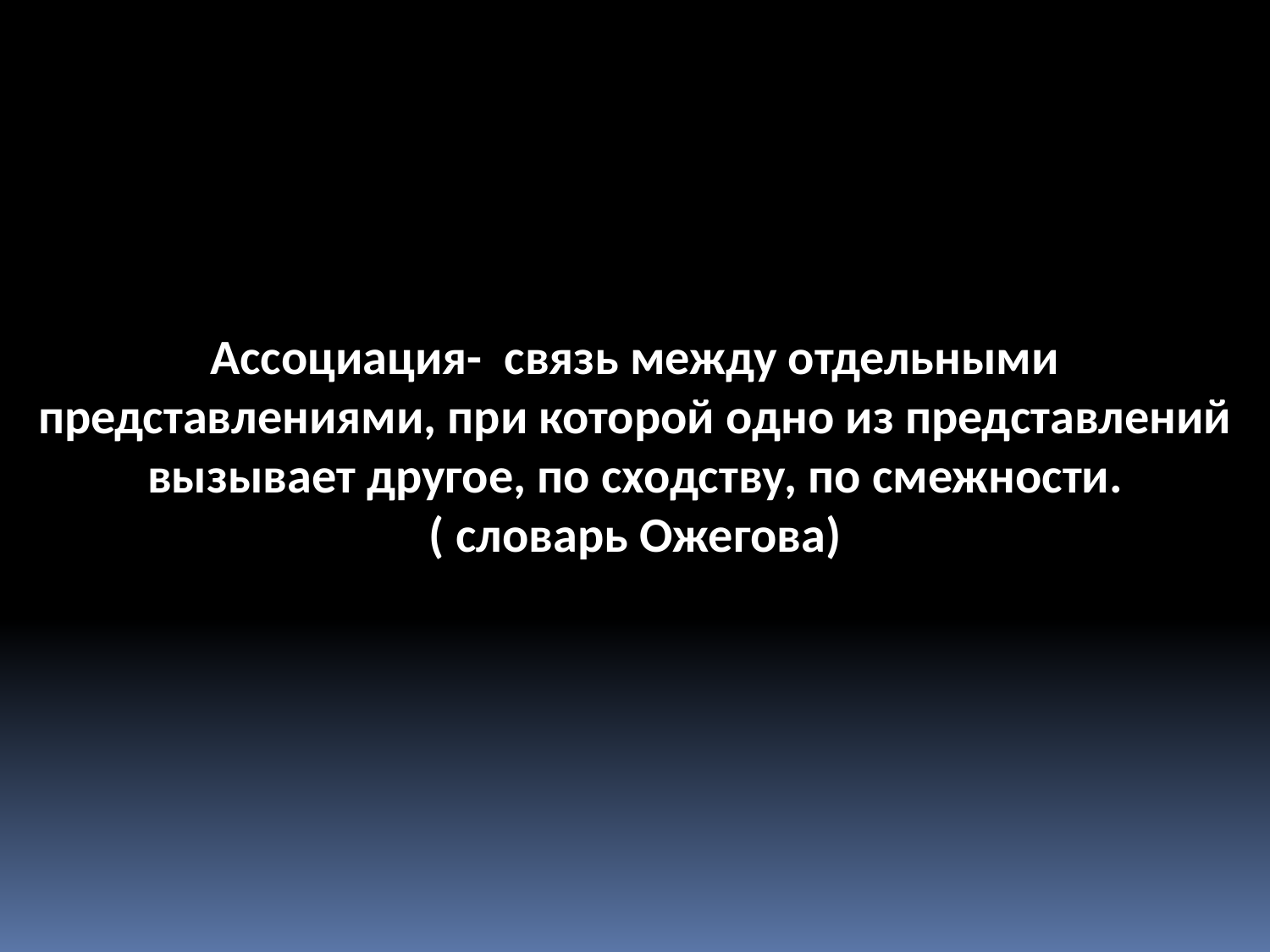

Ассоциация-  связь между отдельными представлениями, при которой одно из представлений вызывает другое, по сходству, по смежности.
( словарь Ожегова)